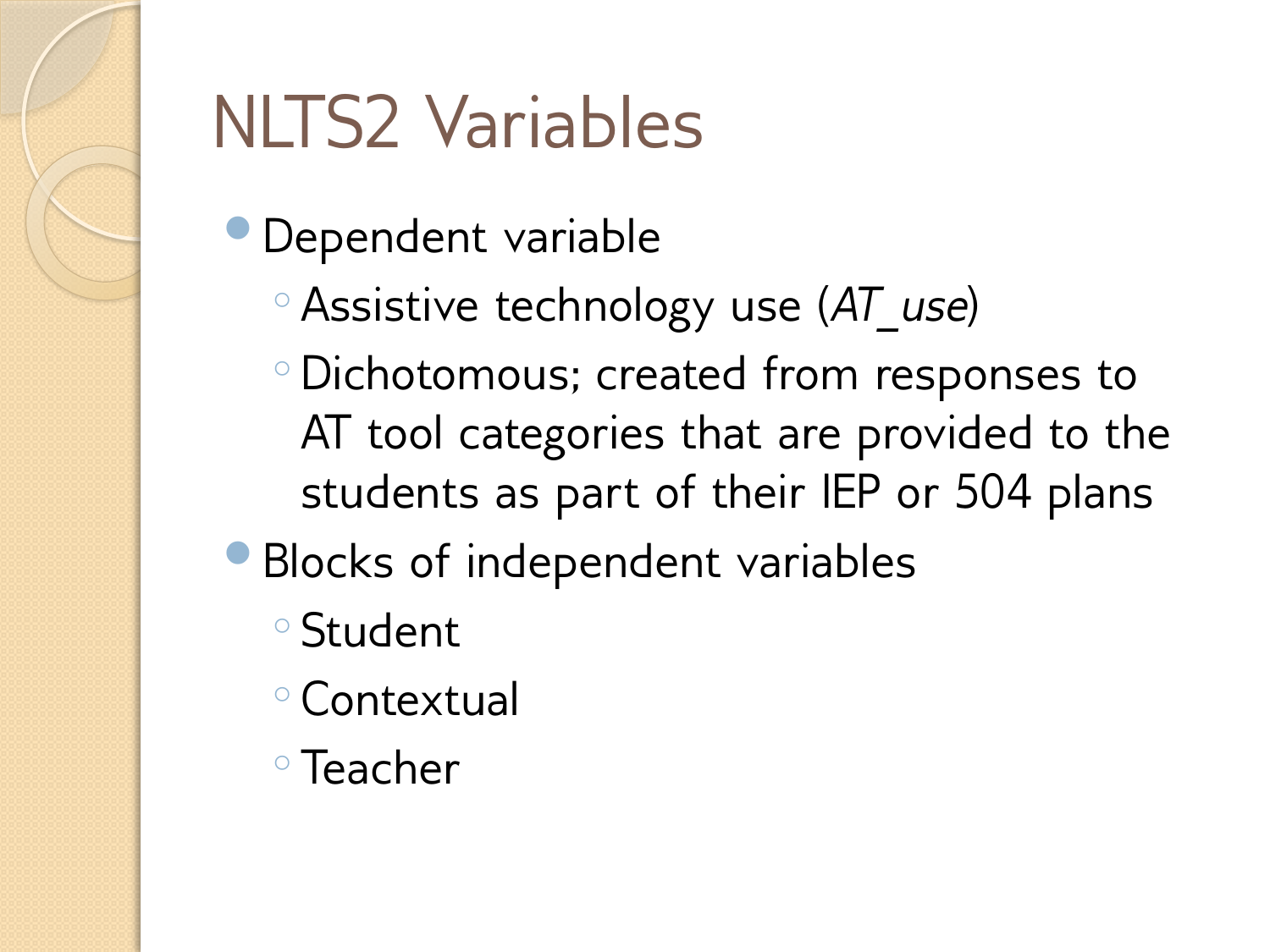

# NLTS2 Variables
Dependent variable
Assistive technology use (AT_use)
Dichotomous; created from responses to AT tool categories that are provided to the students as part of their IEP or 504 plans
Blocks of independent variables
Student
Contextual
Teacher